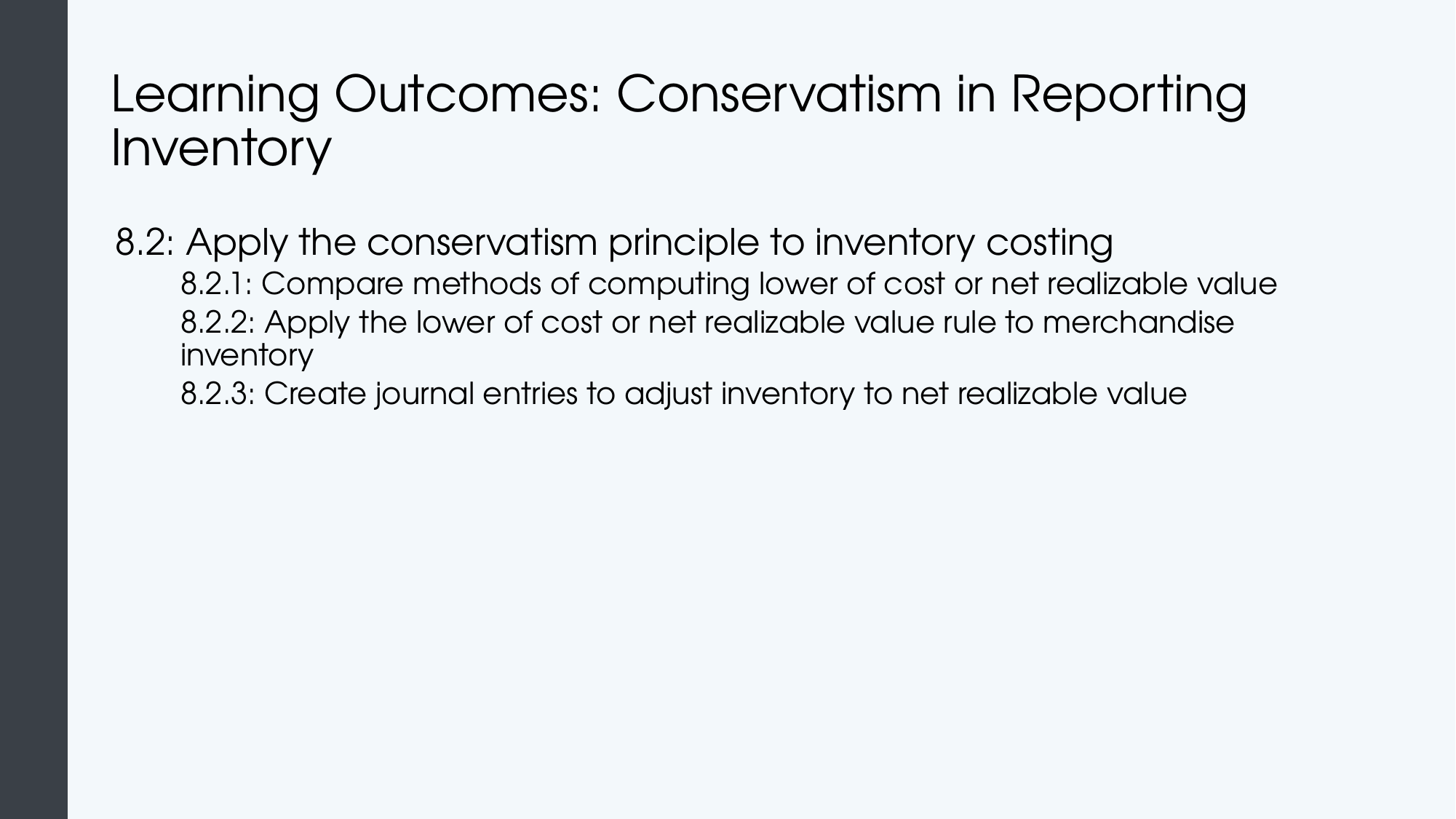

# Learning Outcomes: Conservatism in Reporting Inventory
8.2: Apply the conservatism principle to inventory costing
8.2.1: Compare methods of computing lower of cost or net realizable value
8.2.2: Apply the lower of cost or net realizable value rule to merchandise inventory
8.2.3: Create journal entries to adjust inventory to net realizable value